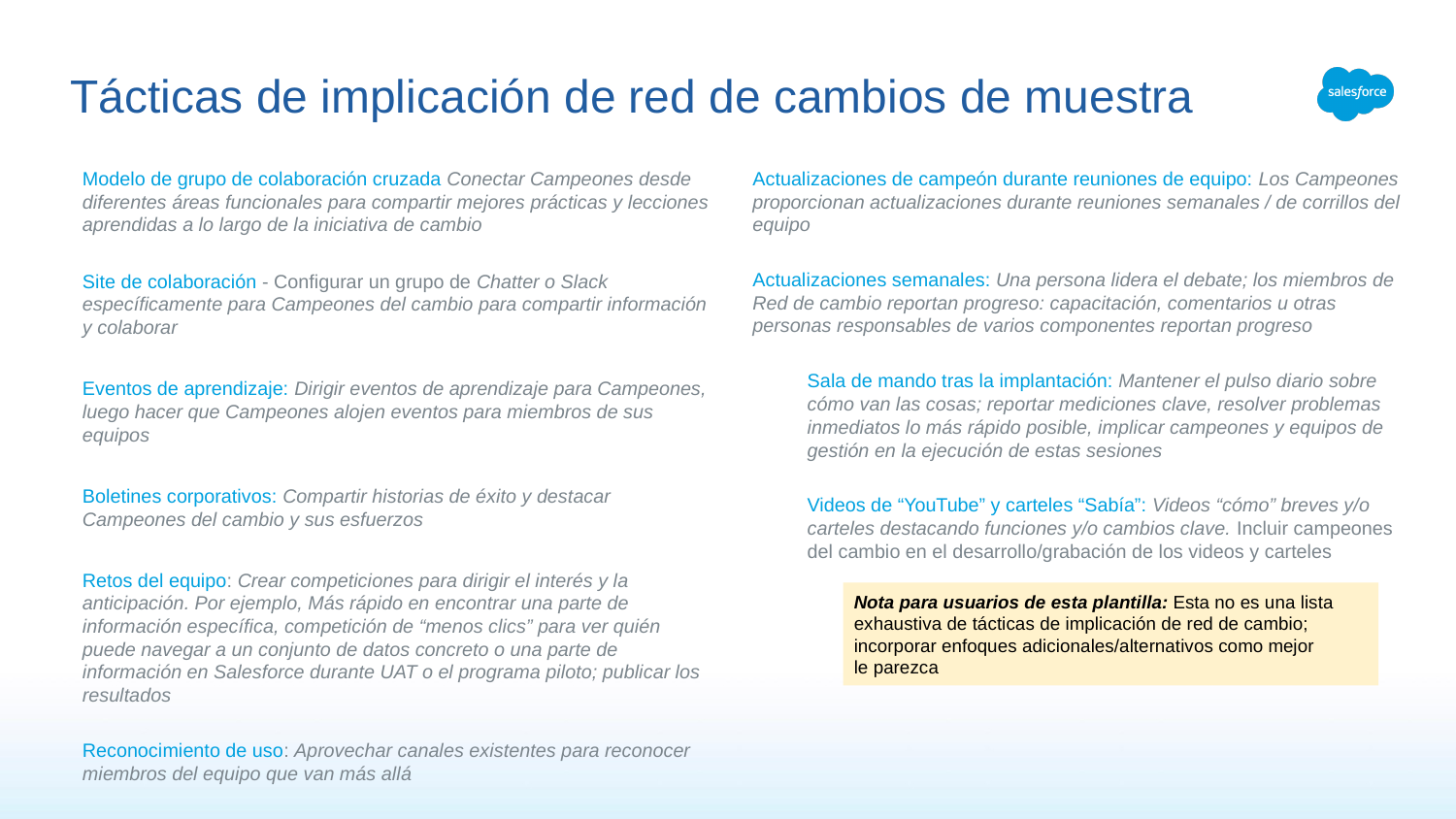

# Tácticas de implicación de red de cambios de muestra
Modelo de grupo de colaboración cruzada Conectar Campeones desde diferentes áreas funcionales para compartir mejores prácticas y lecciones aprendidas a lo largo de la iniciativa de cambio

Site de colaboración - Configurar un grupo de Chatter o Slack específicamente para Campeones del cambio para compartir información
y colaborar

Eventos de aprendizaje: Dirigir eventos de aprendizaje para Campeones, luego hacer que Campeones alojen eventos para miembros de sus equipos

Boletines corporativos: Compartir historias de éxito y destacar Campeones del cambio y sus esfuerzos

Retos del equipo: Crear competiciones para dirigir el interés y la anticipación. Por ejemplo, Más rápido en encontrar una parte de información específica, competición de “menos clics” para ver quién puede navegar a un conjunto de datos concreto o una parte de información en Salesforce durante UAT o el programa piloto; publicar los resultados

Reconocimiento de uso: Aprovechar canales existentes para reconocer miembros del equipo que van más allá
Actualizaciones de campeón durante reuniones de equipo: Los Campeones proporcionan actualizaciones durante reuniones semanales / de corrillos del equipo

Actualizaciones semanales: Una persona lidera el debate; los miembros de Red de cambio reportan progreso: capacitación, comentarios u otras personas responsables de varios componentes reportan progreso

Sala de mando tras la implantación: Mantener el pulso diario sobre cómo van las cosas; reportar mediciones clave, resolver problemas inmediatos lo más rápido posible, implicar campeones y equipos de gestión en la ejecución de estas sesiones

Videos de “YouTube” y carteles “Sabía”: Videos “cómo” breves y/o carteles destacando funciones y/o cambios clave. Incluir campeones del cambio en el desarrollo/grabación de los videos y carteles

Nota para usuarios de esta plantilla: Esta no es una lista exhaustiva de tácticas de implicación de red de cambio; incorporar enfoques adicionales/alternativos como mejor
le parezca